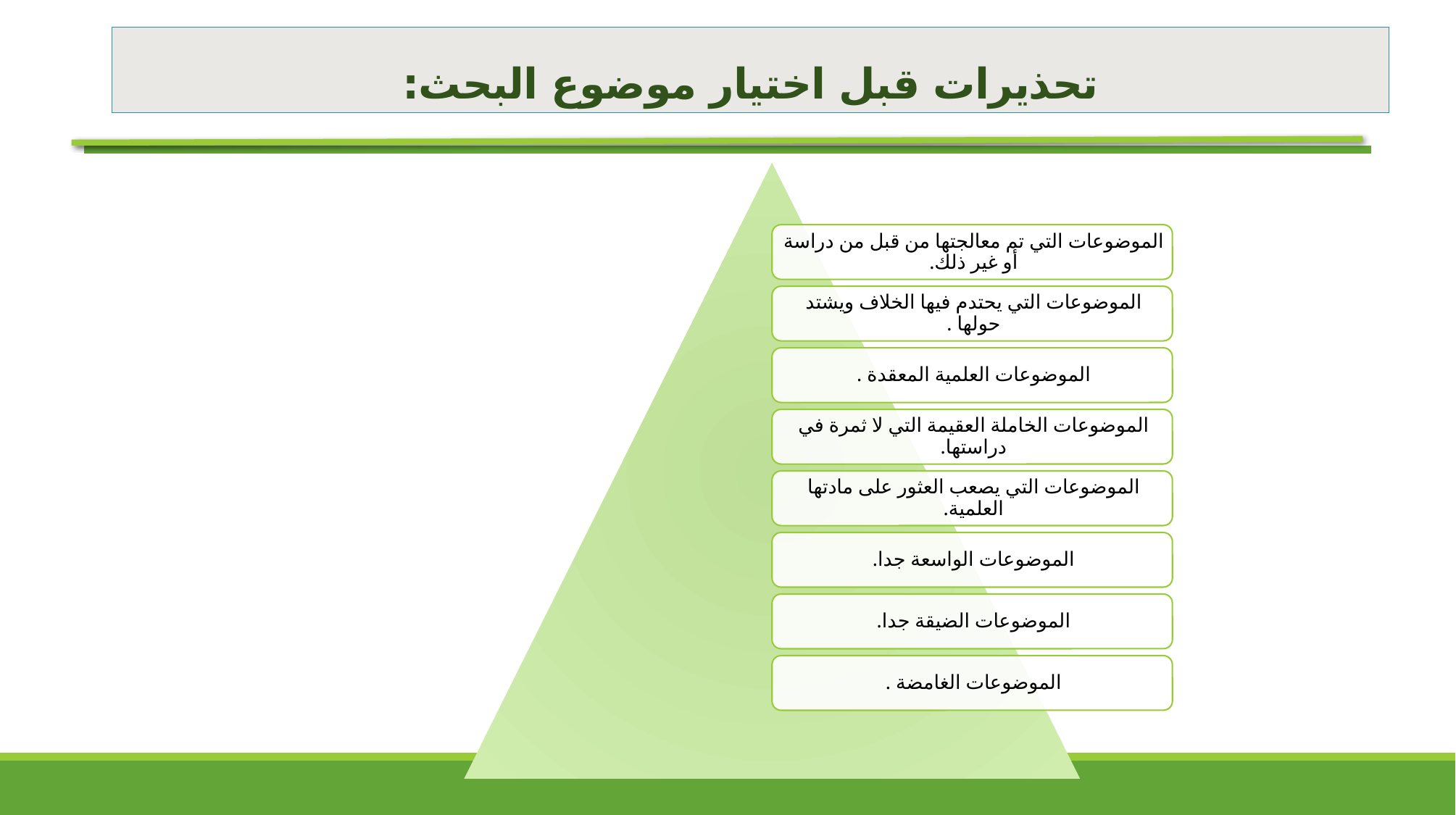

# تحذيرات قبل اختيار موضوع البحث:
الموضوعات التي تم معالجتها من قبل من دراسة أو غير ذلك.
الموضوعات التي يحتدم فيها الخلاف ويشتد حولها .
الموضوعات العلمية المعقدة .
الموضوعات الخاملة العقيمة التي لا ثمرة في دراستها.
الموضوعات التي يصعب العثور على مادتها العلمية.
الموضوعات الواسعة جدا.
الموضوعات الضيقة جدا.
الموضوعات الغامضة .